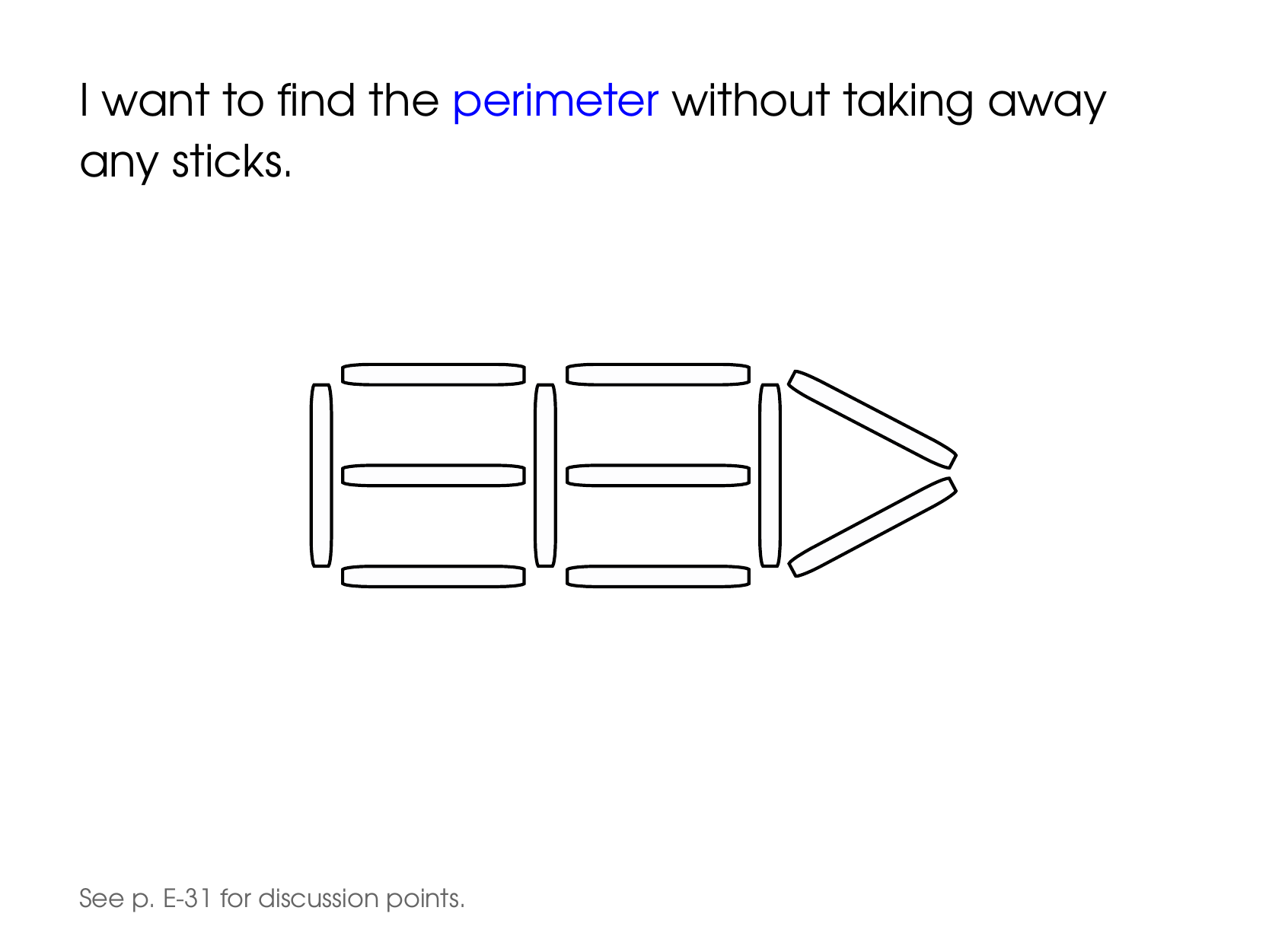

I want to find the perimeter without taking away
any sticks.

See p. E-31 for discussion points.